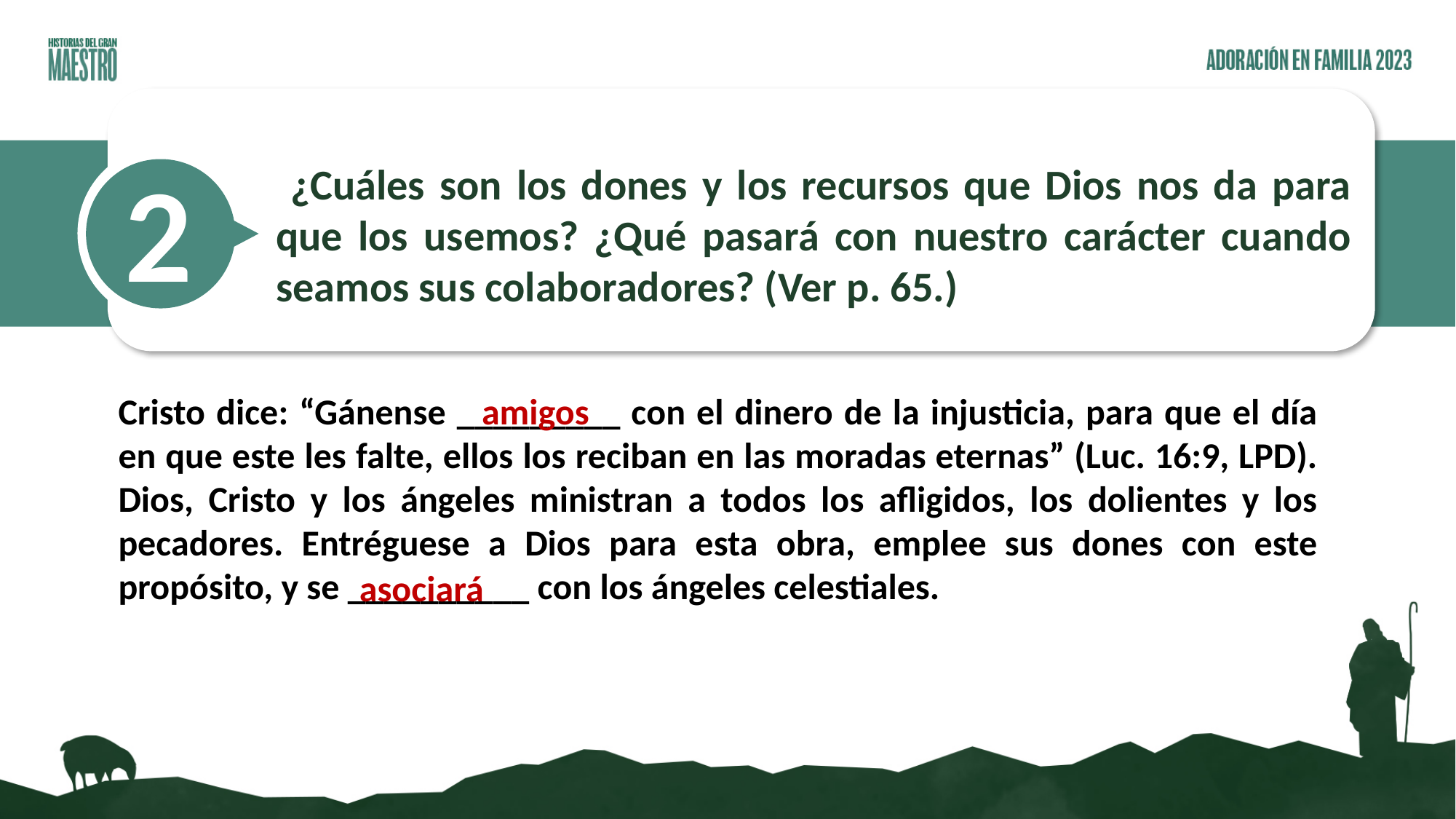

2

 ¿Cuáles son los dones y los recursos que Dios nos da para que los usemos? ¿Qué pasará con nuestro carácter cuando seamos sus colaboradores? (Ver p. 65.)
Cristo dice: “Gánense _________ con el dinero de la injusticia, para que el día en que este les falte, ellos los reciban en las moradas eternas” (Luc. 16:9, LPD). Dios, Cristo y los ángeles ministran a todos los afligidos, los dolientes y los pecadores. Entréguese a Dios para esta obra, emplee sus dones con este propósito, y se __________ con los ángeles celestiales.
amigos
asociará